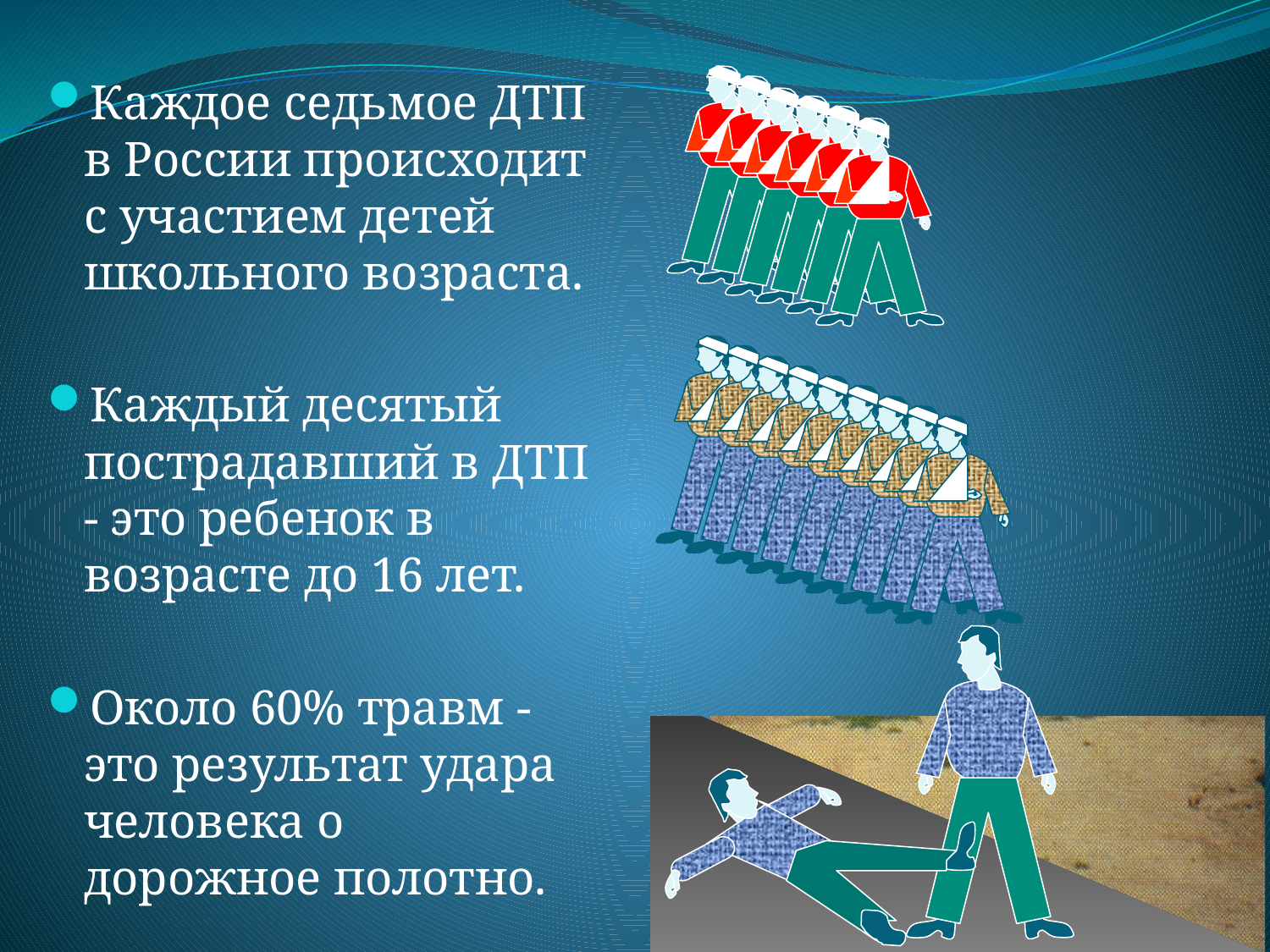

Каждое седьмое ДТП в России происходит с участием детей школьного возраста.

Каждый десятый пострадавший в ДТП - это ребенок в возрасте до 16 лет.

Около 60% травм - это результат удара человека о дорожное полотно.